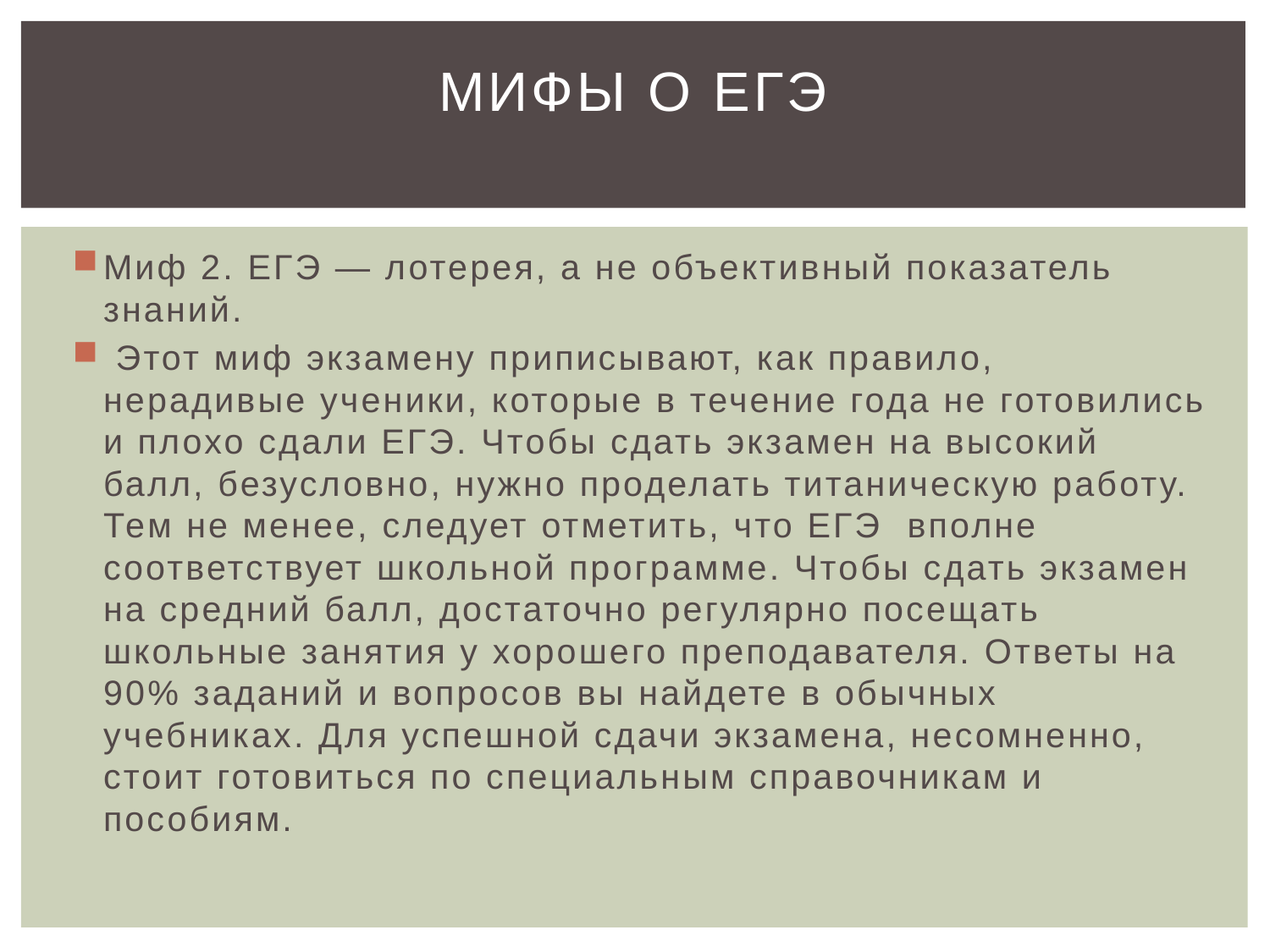

# Мифы о ЕГЭ
Миф 2. ЕГЭ — лотерея, а не объективный показатель знаний.
 Этот миф экзамену приписывают, как правило, нерадивые ученики, которые в течение года не готовились и плохо сдали ЕГЭ. Чтобы сдать экзамен на высокий балл, безусловно, нужно проделать титаническую работу. Тем не менее, следует отметить, что ЕГЭ  вполне соответствует школьной программе. Чтобы сдать экзамен на средний балл, достаточно регулярно посещать школьные занятия у хорошего преподавателя. Ответы на 90% заданий и вопросов вы найдете в обычных учебниках. Для успешной сдачи экзамена, несомненно, стоит готовиться по специальным справочникам и пособиям.